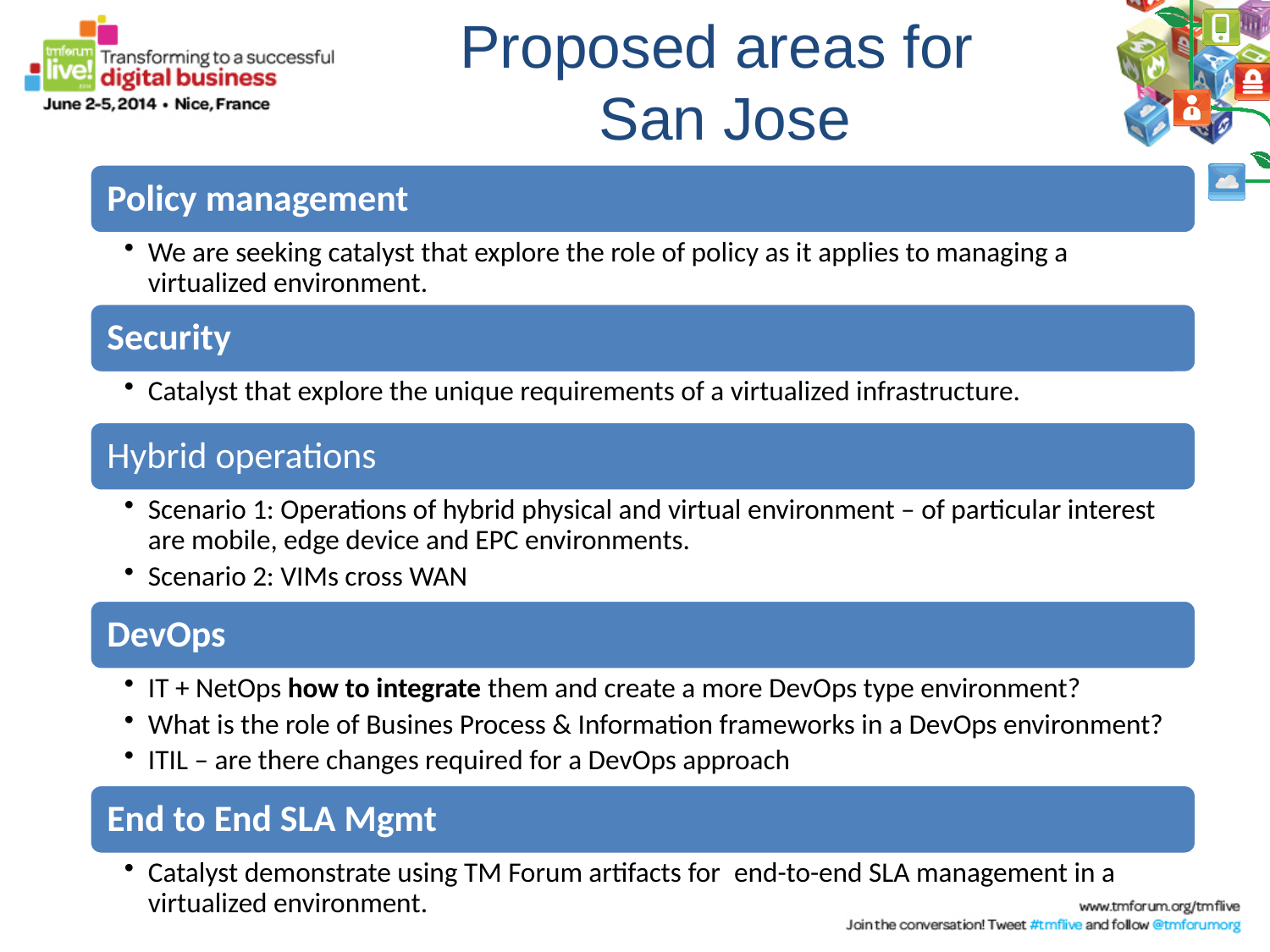

# Proposed areas for San Jose
Policy management
We are seeking catalyst that explore the role of policy as it applies to managing a virtualized environment.
Security
Catalyst that explore the unique requirements of a virtualized infrastructure.
Hybrid operations
Scenario 1: Operations of hybrid physical and virtual environment – of particular interest are mobile, edge device and EPC environments.
Scenario 2: VIMs cross WAN
DevOps
IT + NetOps how to integrate them and create a more DevOps type environment?
What is the role of Busines Process & Information frameworks in a DevOps environment?
ITIL – are there changes required for a DevOps approach
End to End SLA Mgmt
Catalyst demonstrate using TM Forum artifacts for  end-to-end SLA management in a virtualized environment.